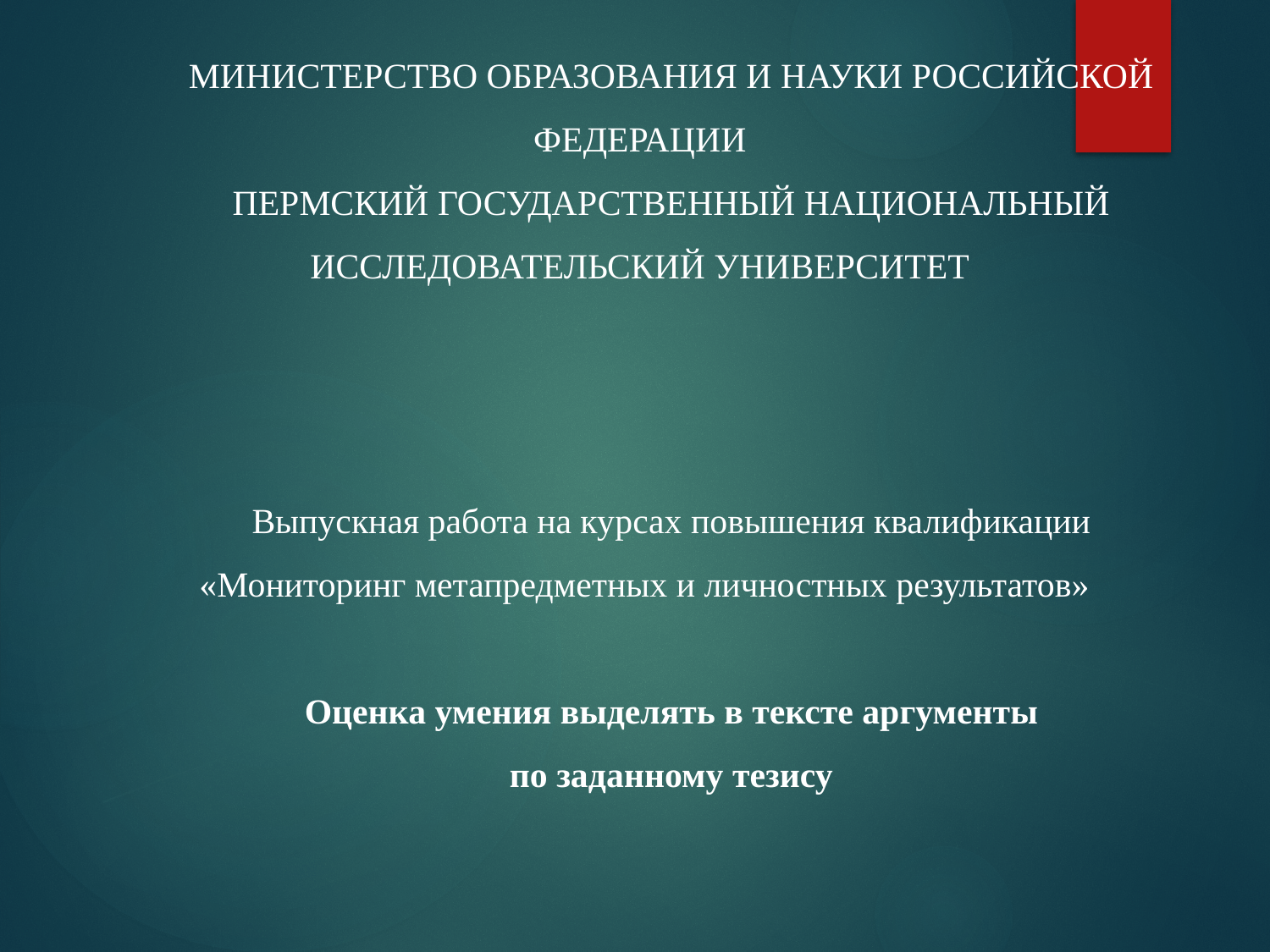

МИНИСТЕРСТВО ОБРАЗОВАНИЯ И НАУКИ РОССИЙСКОЙ ФЕДЕРАЦИИ
ПЕРМСКИЙ ГОСУДАРСТВЕННЫЙ НАЦИОНАЛЬНЫЙ ИССЛЕДОВАТЕЛЬСКИЙ УНИВЕРСИТЕТ

Выпускная работа на курсах повышения квалификации
 «Мониторинг метапредметных и личностных результатов»

Оценка умения выделять в тексте аргументы
по заданному тезису